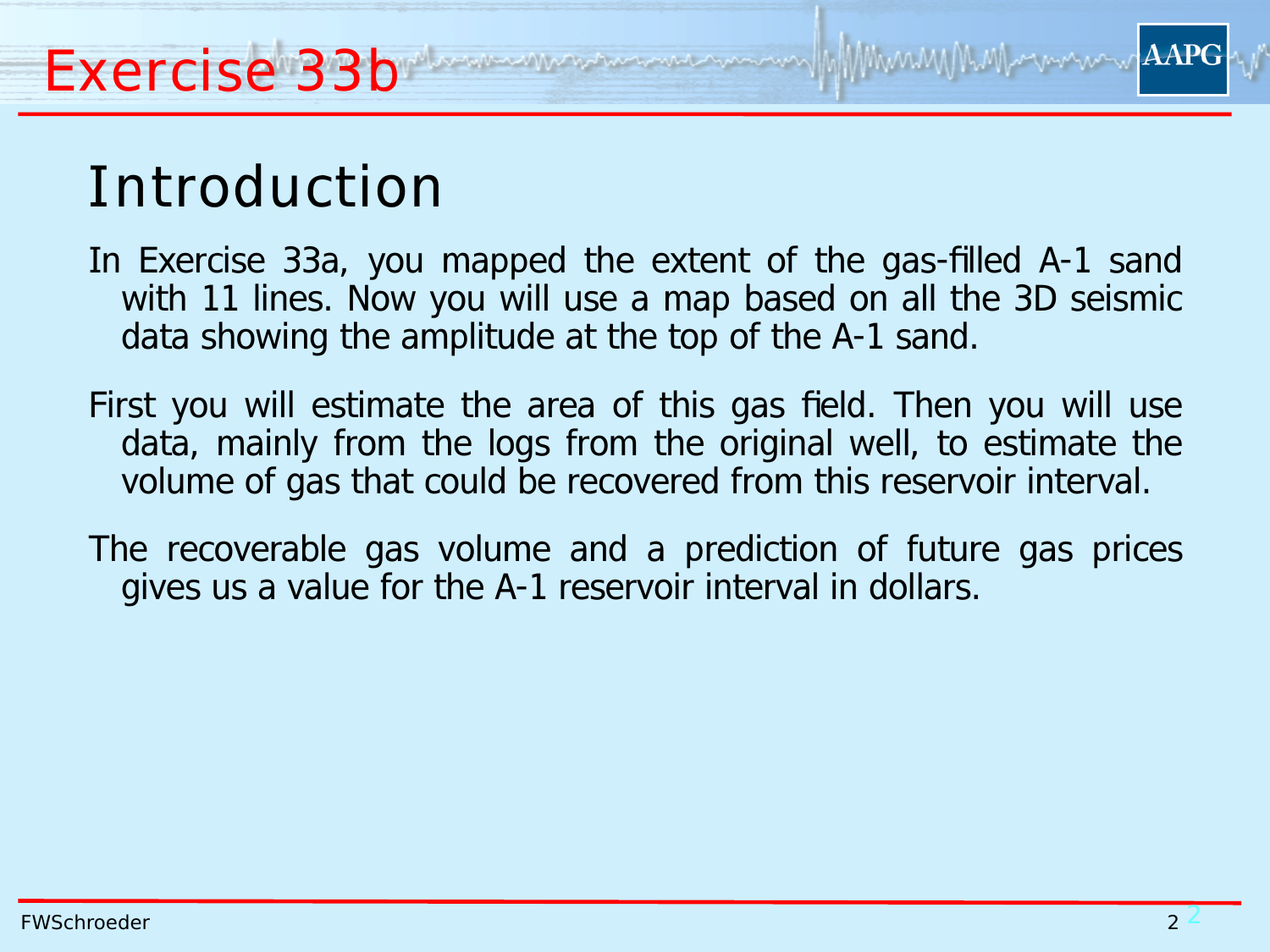

# Exercise 33b
Introduction
In Exercise 33a, you mapped the extent of the gas-filled A-1 sand with 11 lines. Now you will use a map based on all the 3D seismic data showing the amplitude at the top of the A-1 sand.
First you will estimate the area of this gas field. Then you will use data, mainly from the logs from the original well, to estimate the volume of gas that could be recovered from this reservoir interval.
The recoverable gas volume and a prediction of future gas prices gives us a value for the A-1 reservoir interval in dollars.
2